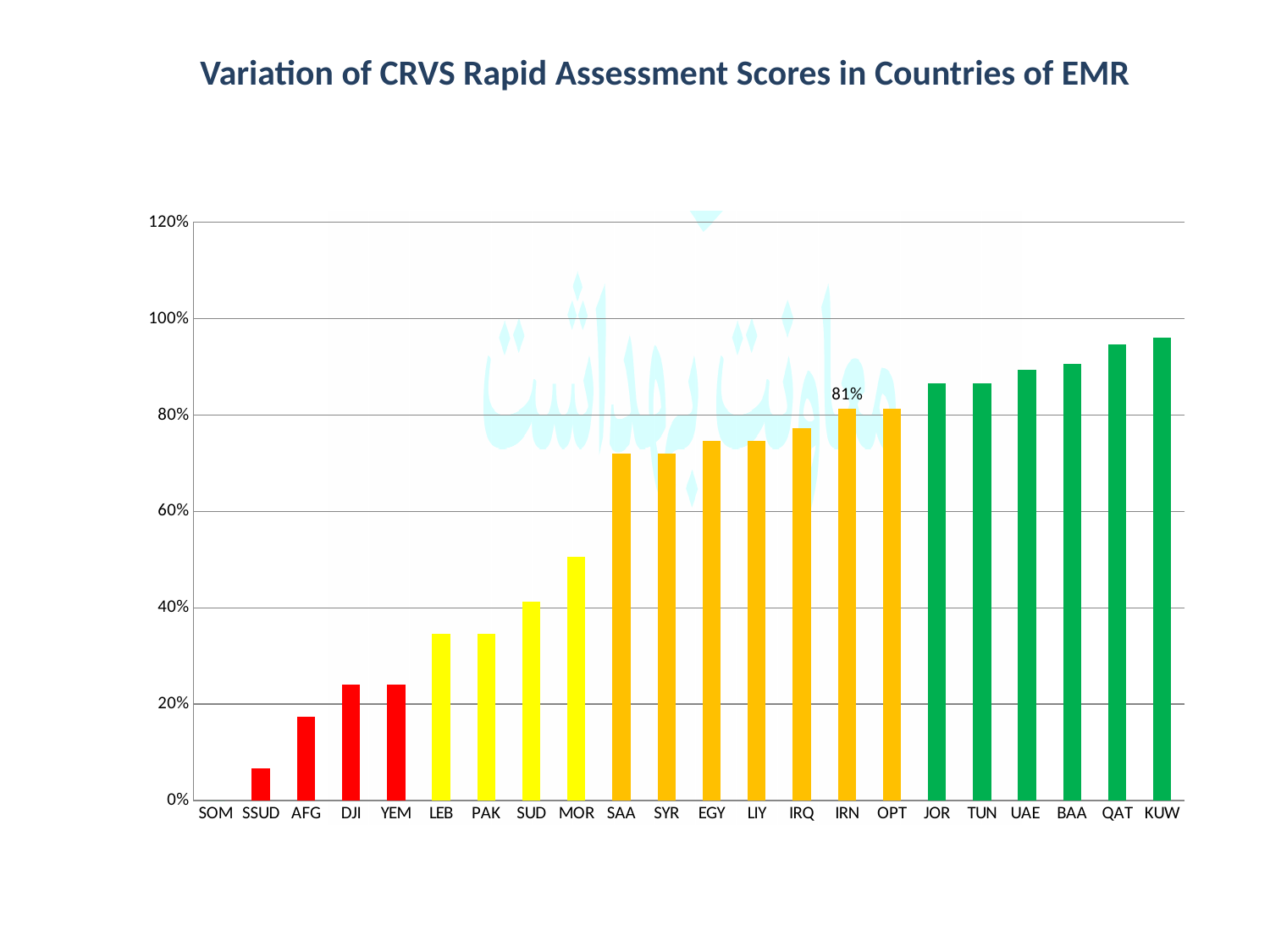

# Variation of CRVS Rapid Assessment Scores in Countries of EMR

### Chart

| Category |  |
|---|---|
| SOM | 0.0 |
| SSUD | 0.06666666666666668 |
| AFG | 0.17333333333333412 |
| DJI | 0.2400000000000002 |
| YEM | 0.2400000000000002 |
| LEB | 0.3466666666666682 |
| PAK | 0.3466666666666682 |
| SUD | 0.41333333333333333 |
| MOR | 0.5066666666666665 |
| SAA | 0.7200000000000006 |
| SYR | 0.7200000000000006 |
| EGY | 0.7466666666666667 |
| LIY | 0.7466666666666667 |
| IRQ | 0.7733333333333337 |
| IRN | 0.8133333333333334 |
| OPT | 0.8133333333333334 |
| JOR | 0.8666666666666667 |
| TUN | 0.8666666666666667 |
| UAE  | 0.8933333333333333 |
| BAA | 0.9066666666666665 |
| QAT | 0.9466666666666667 |
| KUW | 0.9600000000000006 |